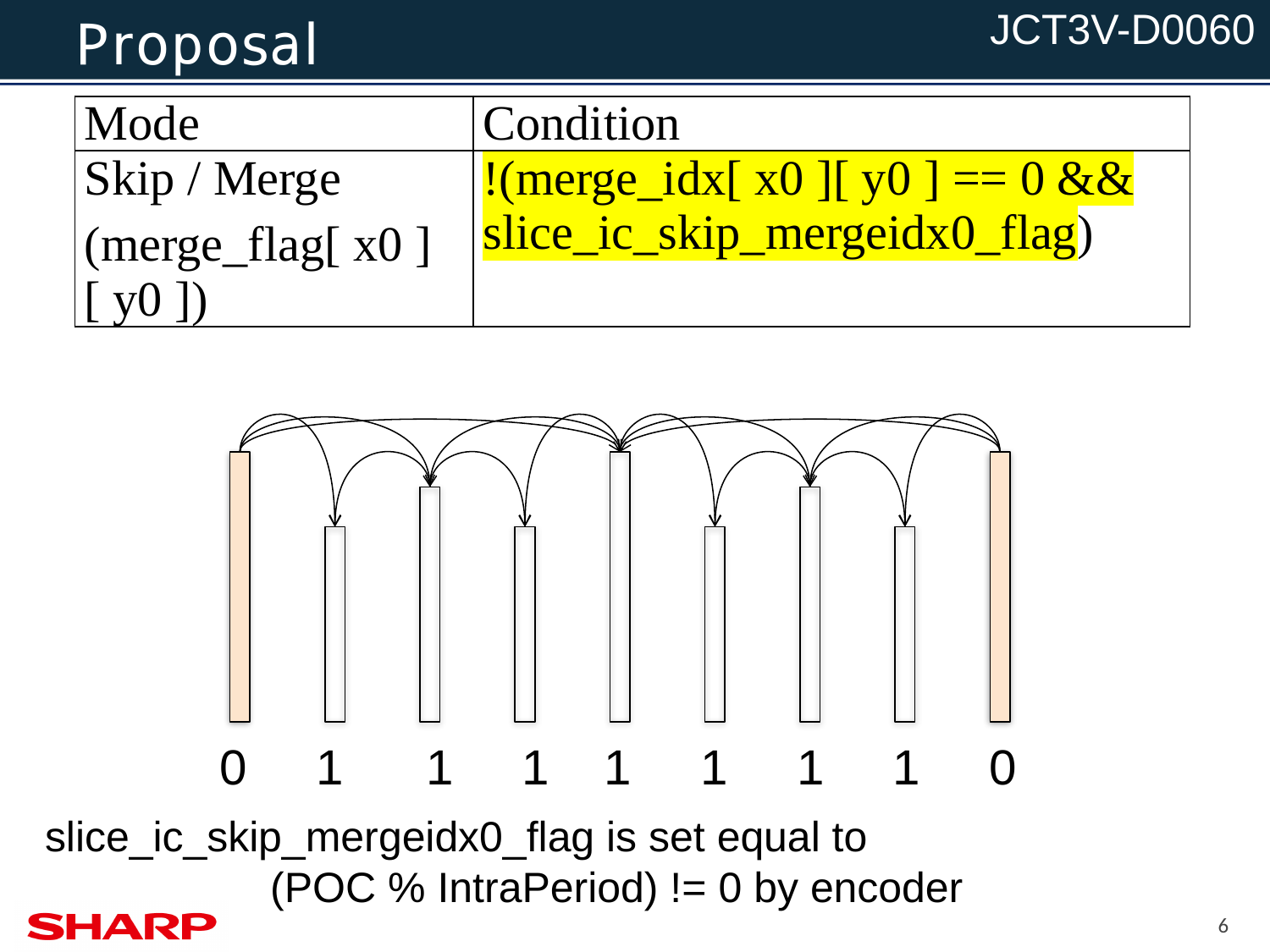

# Proposal
| Mode | Condition |
| --- | --- |
| Skip / Merge (merge\_flag[ x0 ][ y0 ]) | !(merge\_idx[ x0 ][ y0 ] == 0 && slice\_ic\_skip\_mergeidx0\_flag) |

0     1      1     1    1     1     1     1     0
slice_ic_skip_mergeidx0_flag is set equal to
                   (POC % IntraPeriod) != 0 by encoder
6